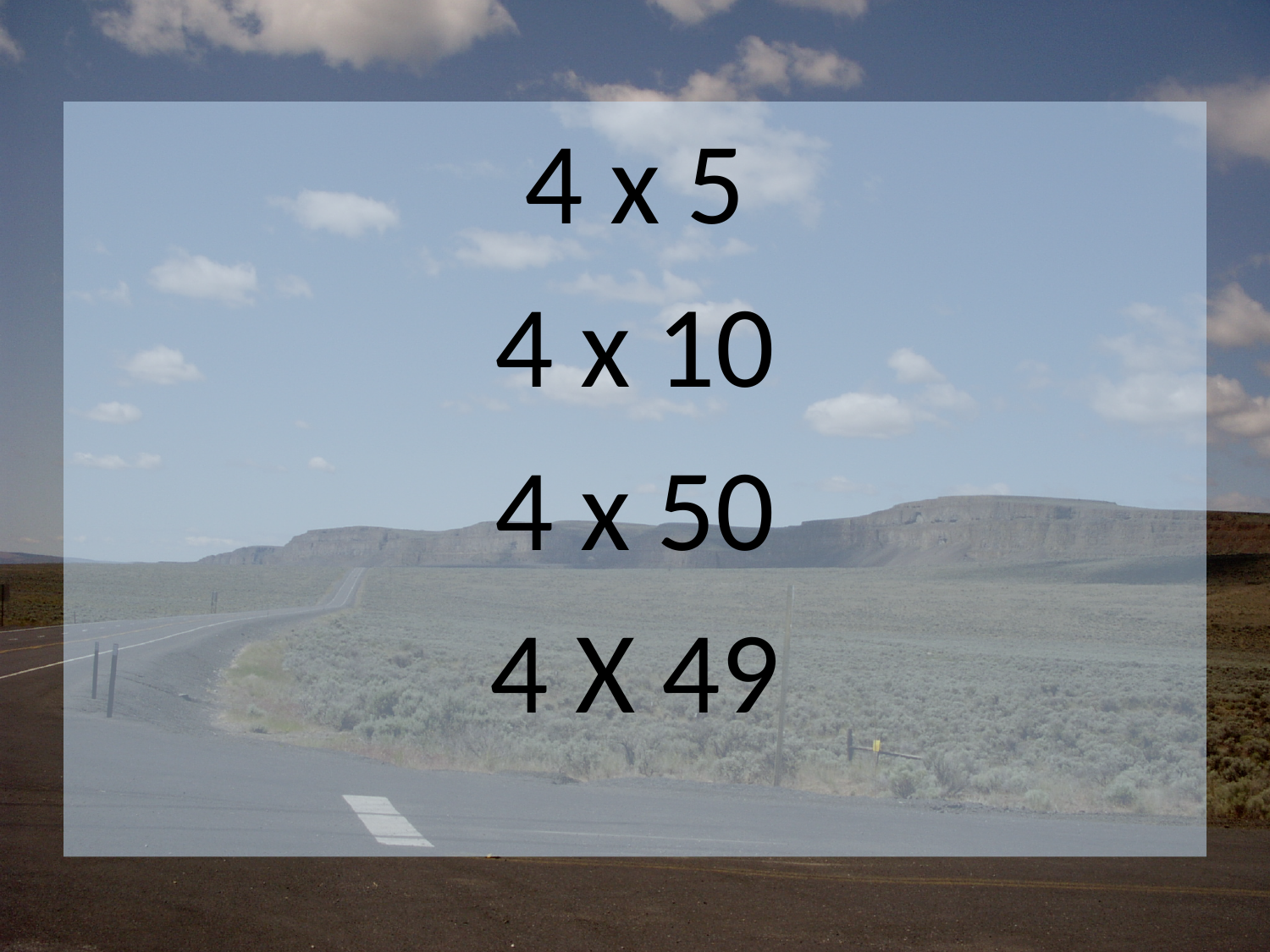

4 x 5
4 x 10
4 x 50
4 X 49